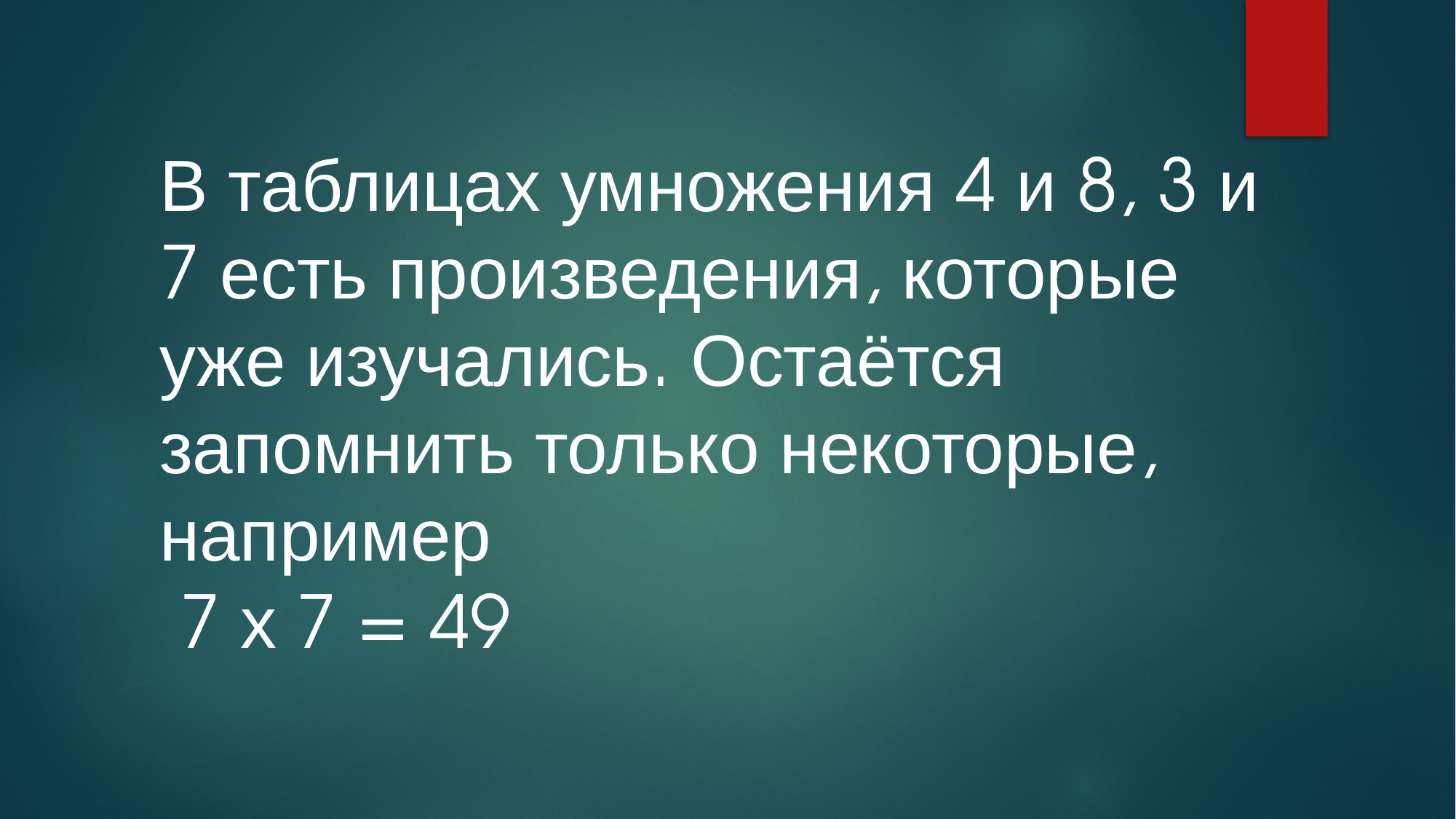

В таблицах умножения 4 и 8, 3 и 7 есть произведения, которые уже изучались. Остаётся запомнить только некоторые, например
 7 х 7 = 49